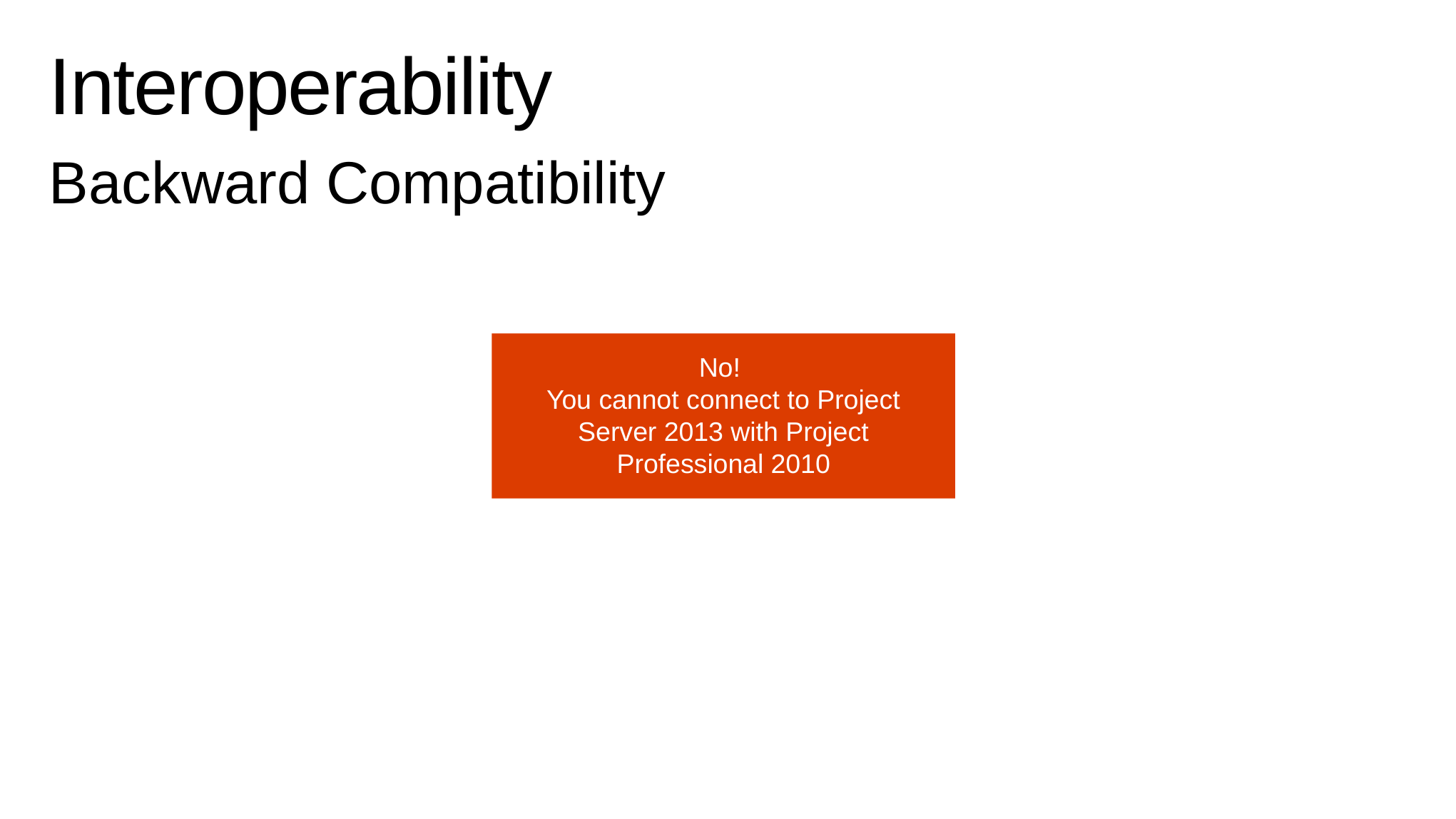

# Interoperability
Backward Compatibility
No!
You cannot connect to Project Server 2013 with Project Professional 2010